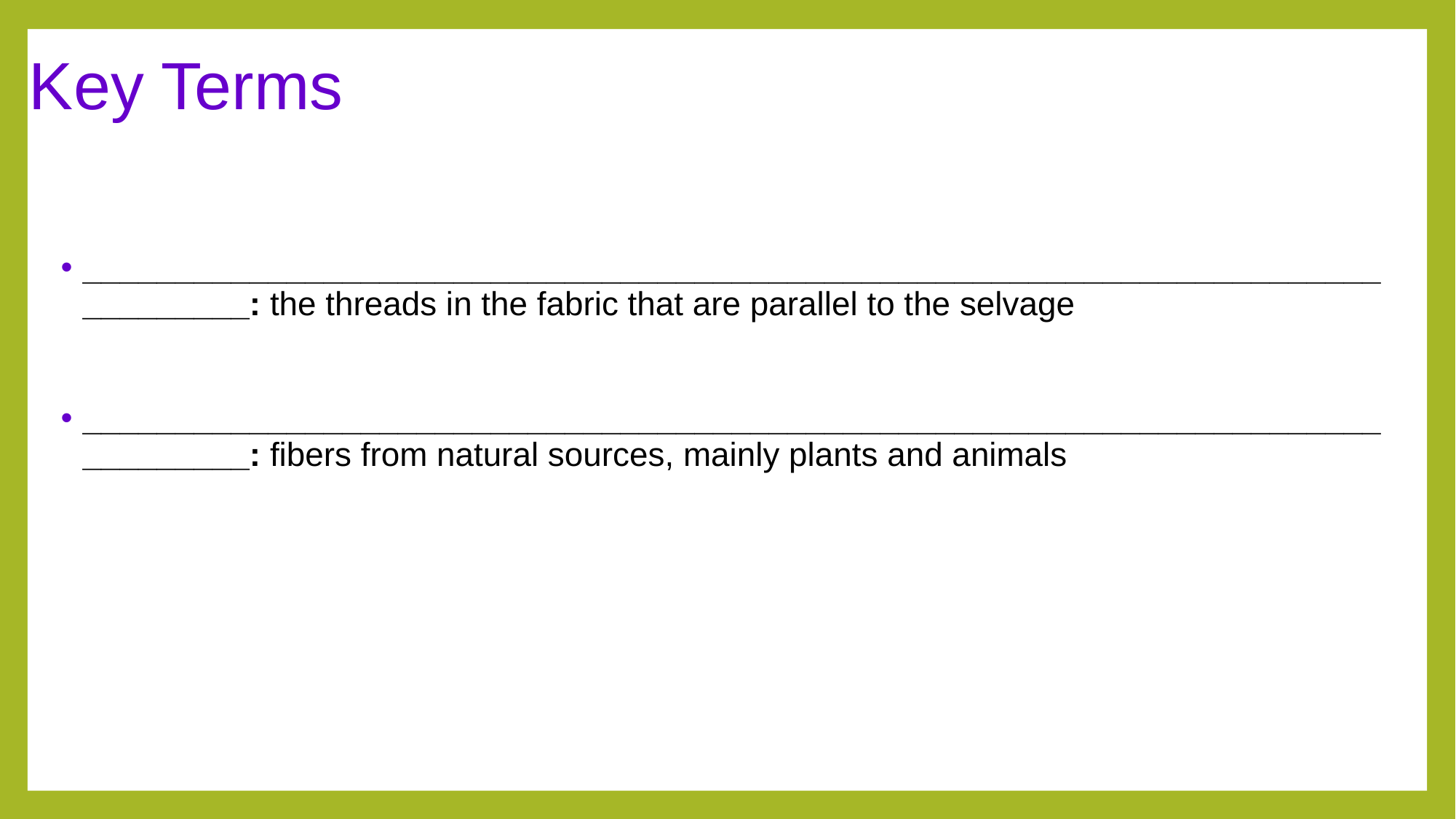

# Key Terms
_______________________________________________________________________________: the threads in the fabric that are parallel to the selvage

_______________________________________________________________________________: fibers from natural sources, mainly plants and animals